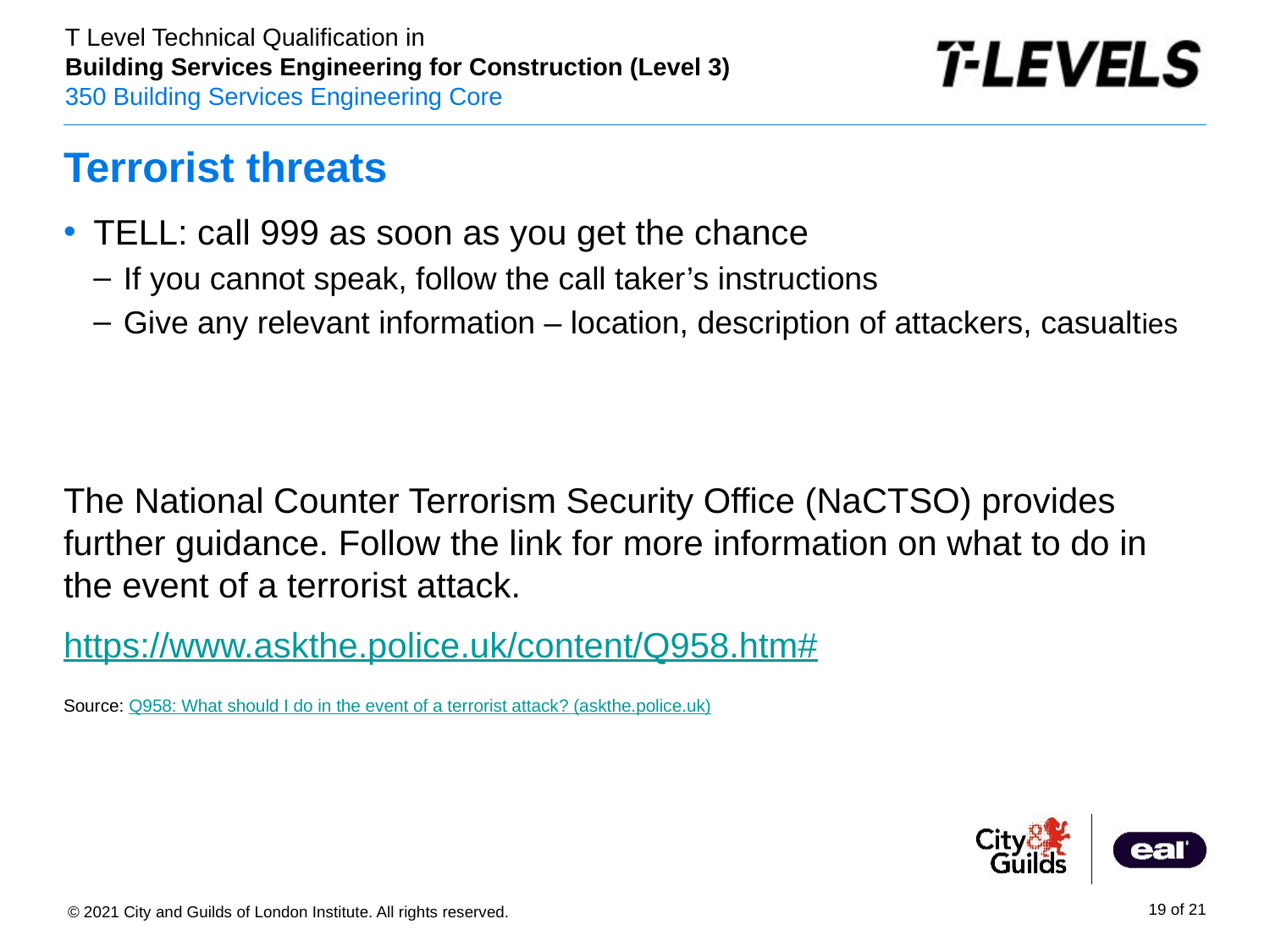

# Terrorist threats
TELL: call 999 as soon as you get the chance
If you cannot speak, follow the call taker’s instructions
Give any relevant information – location, description of attackers, casualties

The National Counter Terrorism Security Office (NaCTSO) provides further guidance. Follow the link for more information on what to do in the event of a terrorist attack.
https://www.askthe.police.uk/content/Q958.htm#

Source: Q958: What should I do in the event of a terrorist attack? (askthe.police.uk)